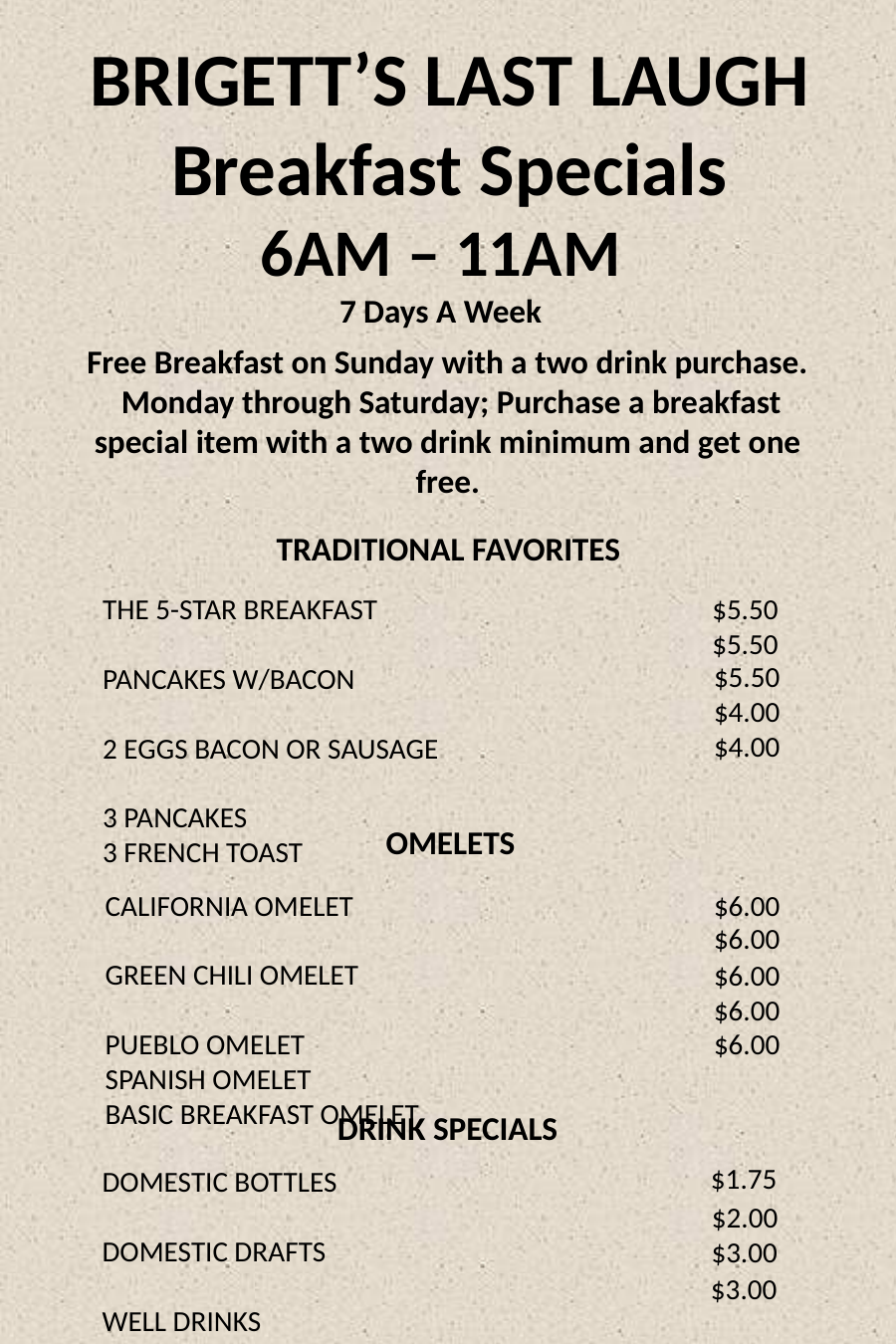

BRIGETT’S LAST LAUGH
Breakfast Specials
6AM – 11AM
7 Days A Week
Free Breakfast on Sunday with a two drink purchase.  Monday through Saturday; Purchase a breakfast special item with a two drink minimum and get one free.
TRADITIONAL FAVORITES
THE 5-STAR BREAKFAST
PANCAKES W/BACON
2 EGGS BACON OR SAUSAGE
3 PANCAKES
3 FRENCH TOAST
$5.50
$5.50
$5.50
$4.00
$4.00
OMELETS
CALIFORNIA OMELET
GREEN CHILI OMELET
PUEBLO OMELET
SPANISH OMELET
BASIC BREAKFAST OMELET
$6.00
$6.00
$6.00
$6.00
$6.00
DRINK SPECIALS
$1.75
DOMESTIC BOTTLES
DOMESTIC DRAFTS
WELL DRINKS
SCREWDRIVERS
$2.00
$3.00
$3.00